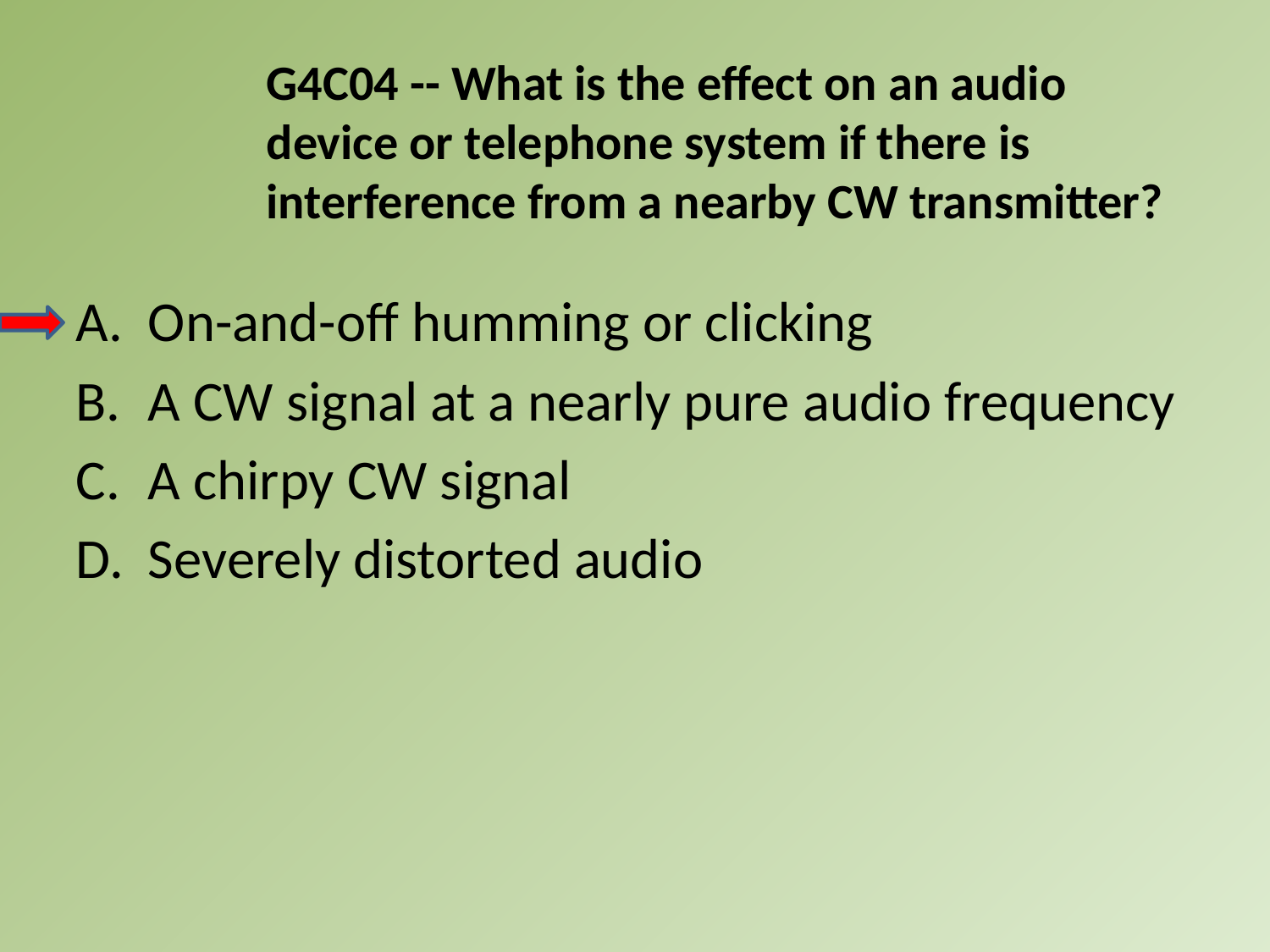

G4C04 -- What is the effect on an audio device or telephone system if there is interference from a nearby CW transmitter?
A.	On-and-off humming or clicking
B.	A CW signal at a nearly pure audio frequency
C.	A chirpy CW signal
D.	Severely distorted audio